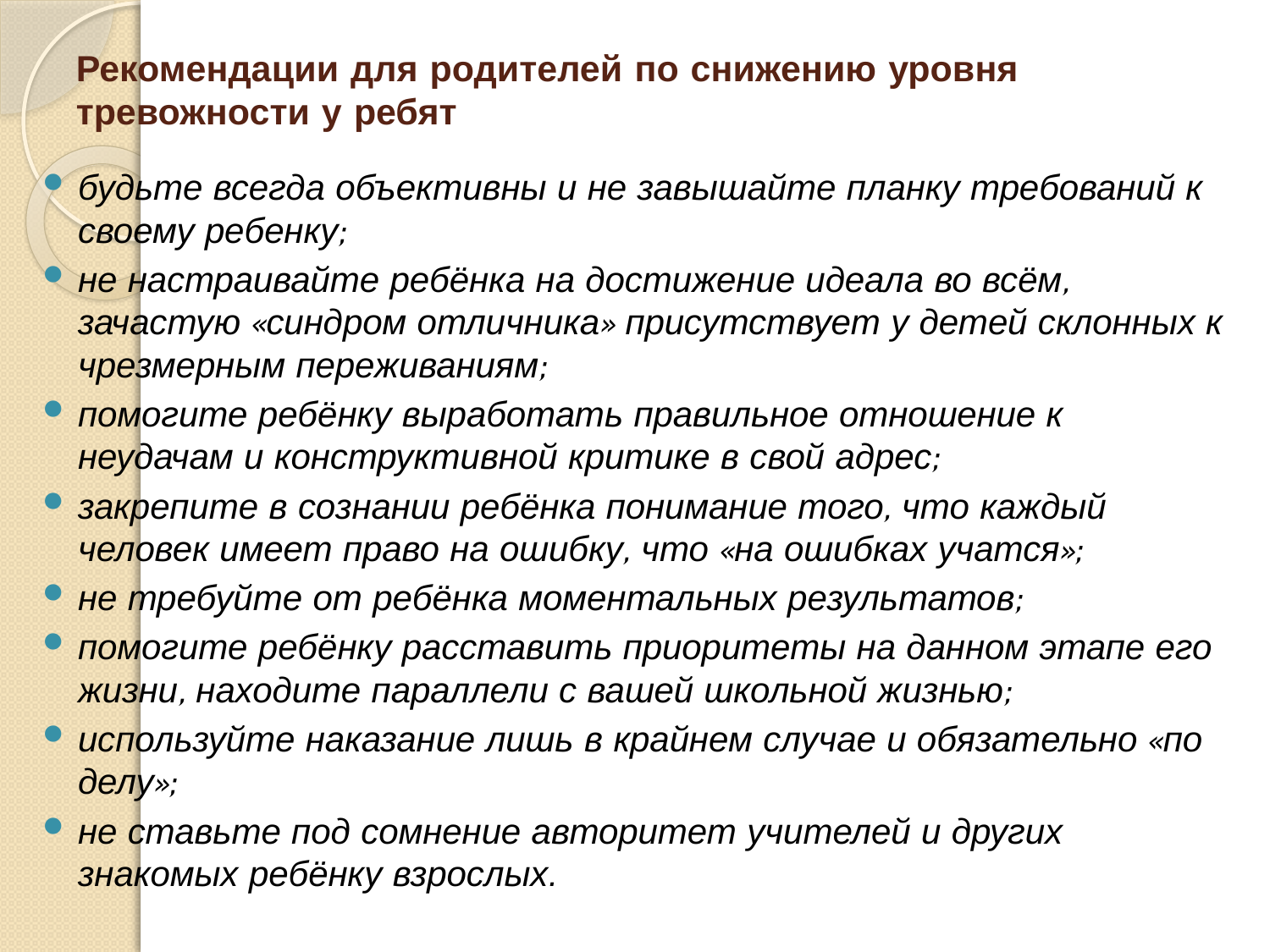

# Рекомендации для родителей по снижению уровня тревожности у ребят
будьте всегда объективны и не завышайте планку требований к своему ребенку;
не настраивайте ребёнка на достижение идеала во всём, зачастую «синдром отличника» присутствует у детей склонных к чрезмерным переживаниям;
помогите ребёнку выработать правильное отношение к неудачам и конструктивной критике в свой адрес;
закрепите в сознании ребёнка понимание того, что каждый человек имеет право на ошибку, что «на ошибках учатся»;
не требуйте от ребёнка моментальных результатов;
помогите ребёнку расставить приоритеты на данном этапе его жизни, находите параллели с вашей школьной жизнью;
используйте наказание лишь в крайнем случае и обязательно «по делу»;
не ставьте под сомнение авторитет учителей и других знакомых ребёнку взрослых.